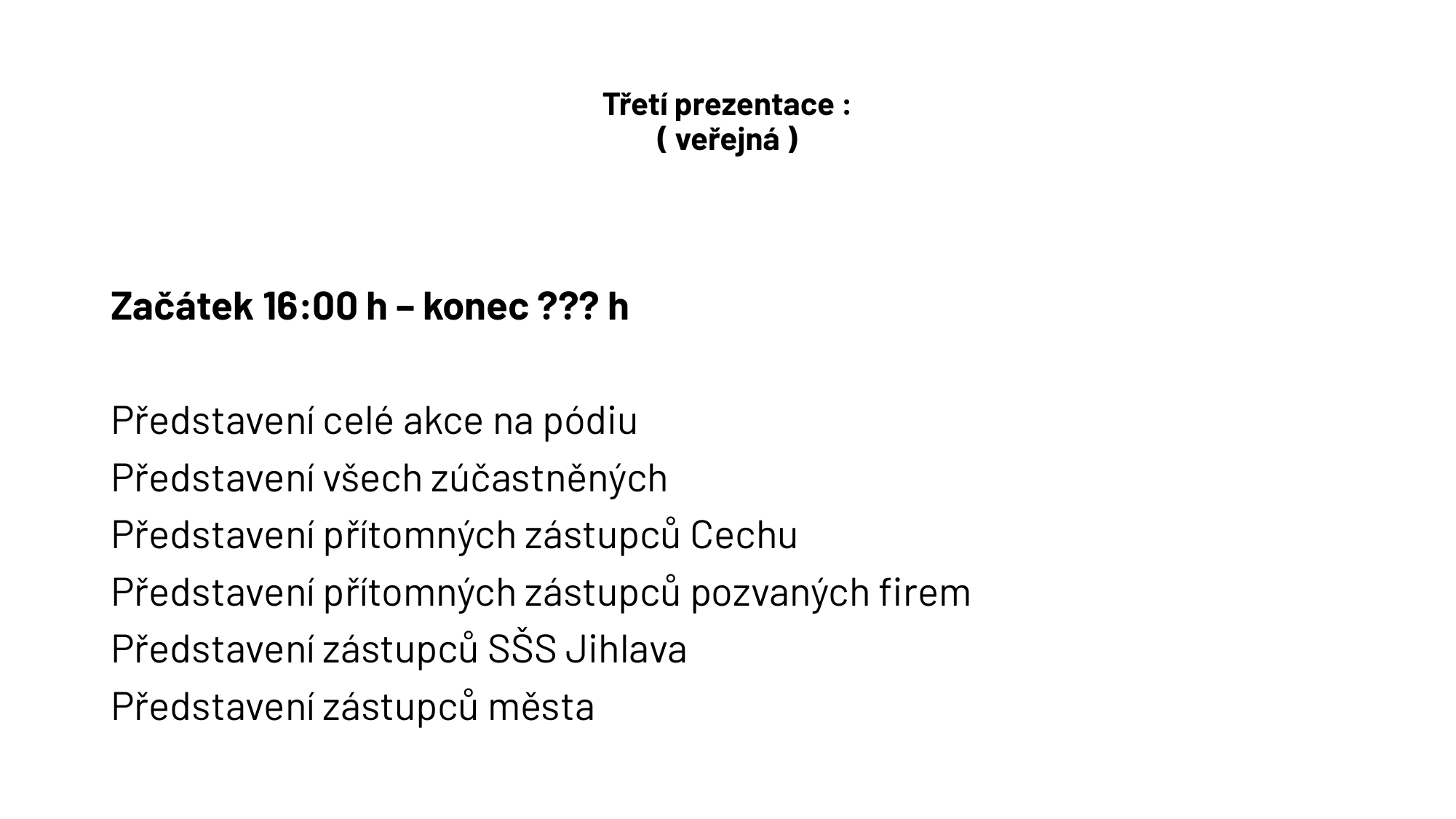

# Třetí prezentace : ( veřejná )

Začátek 16:00 h – konec ??? h

Představení celé akce na pódiu
Představení všech zúčastněných
Představení přítomných zástupců Cechu
Představení přítomných zástupců pozvaných firem
Představení zástupců SŠS Jihlava
Představení zástupců města